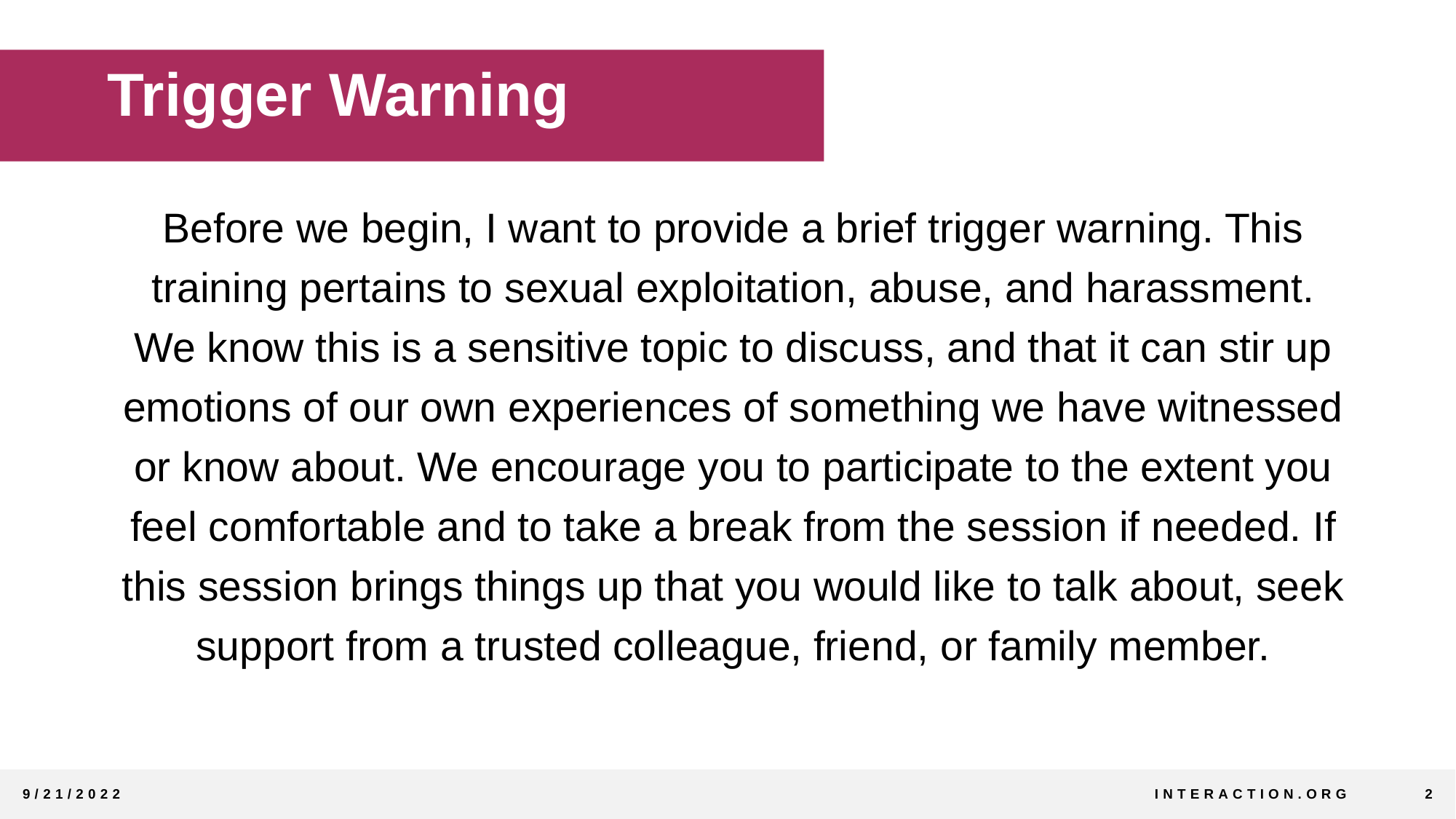

# Trigger Warning
Before we begin, I want to provide a brief trigger warning. This training pertains to sexual exploitation, abuse, and harassment. We know this is a sensitive topic to discuss, and that it can stir up emotions of our own experiences of something we have witnessed or know about. We encourage you to participate to the extent you feel comfortable and to take a break from the session if needed. If this session brings things up that you would like to talk about, seek support from a trusted colleague, friend, or family member.
9/21/2022
InterAction.org
2